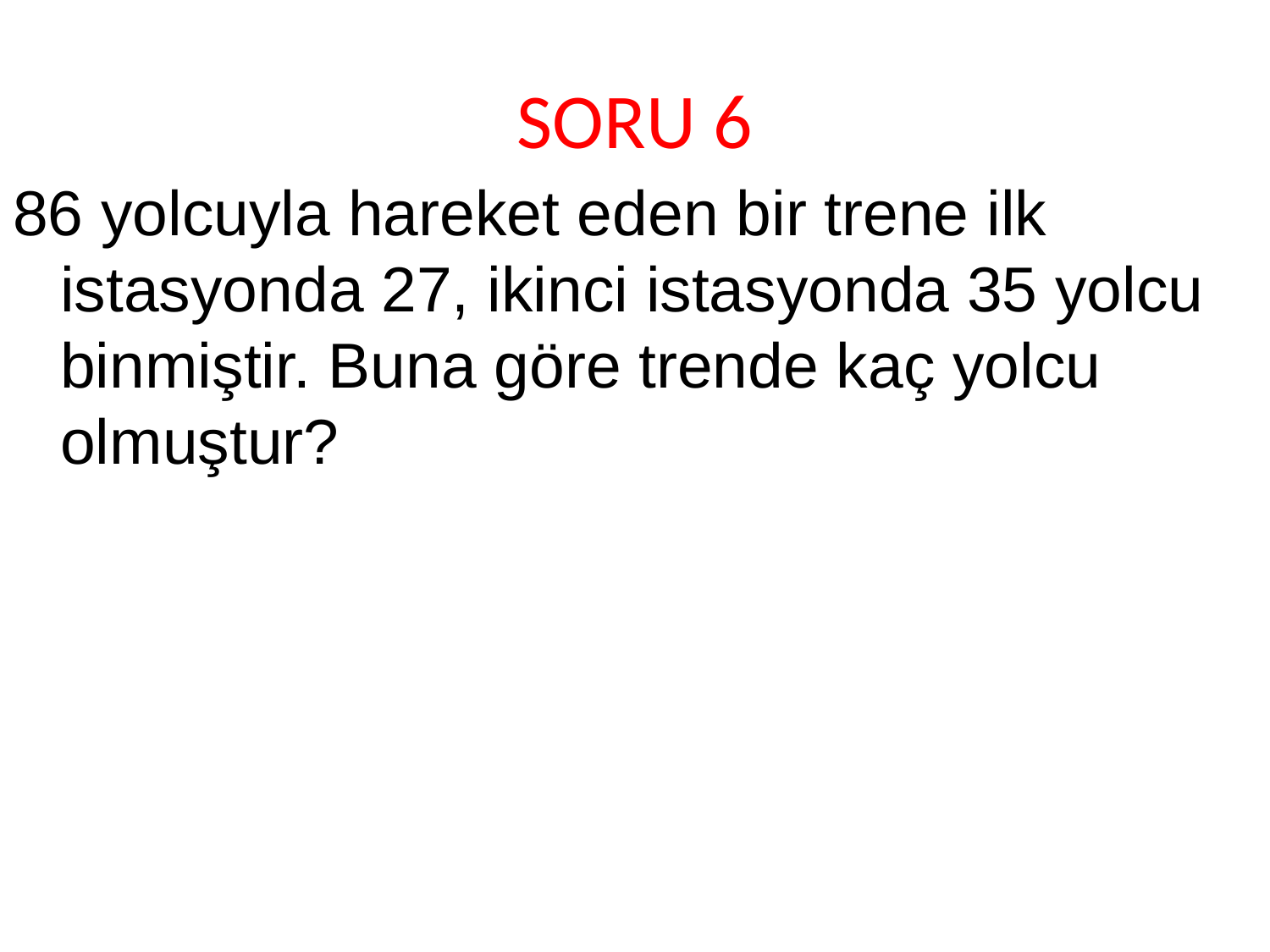

# SORU 6
86 yolcuyla hareket eden bir trene ilk istasyonda 27, ikinci istasyonda 35 yolcu binmiştir. Buna göre trende kaç yolcu olmuştur?